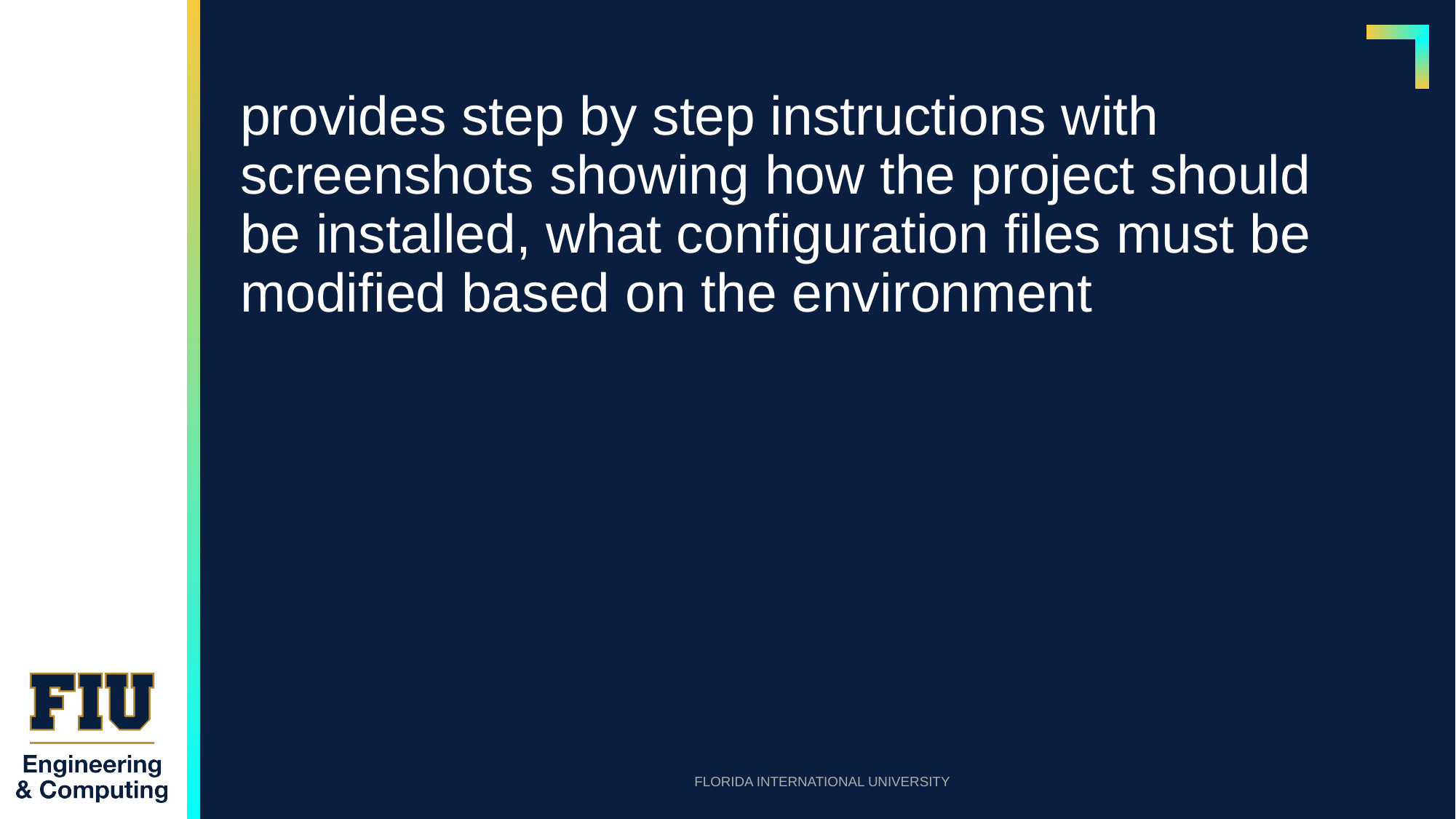

# provides step by step instructions with screenshots showing how the project should be installed, what configuration files must be modified based on the environment